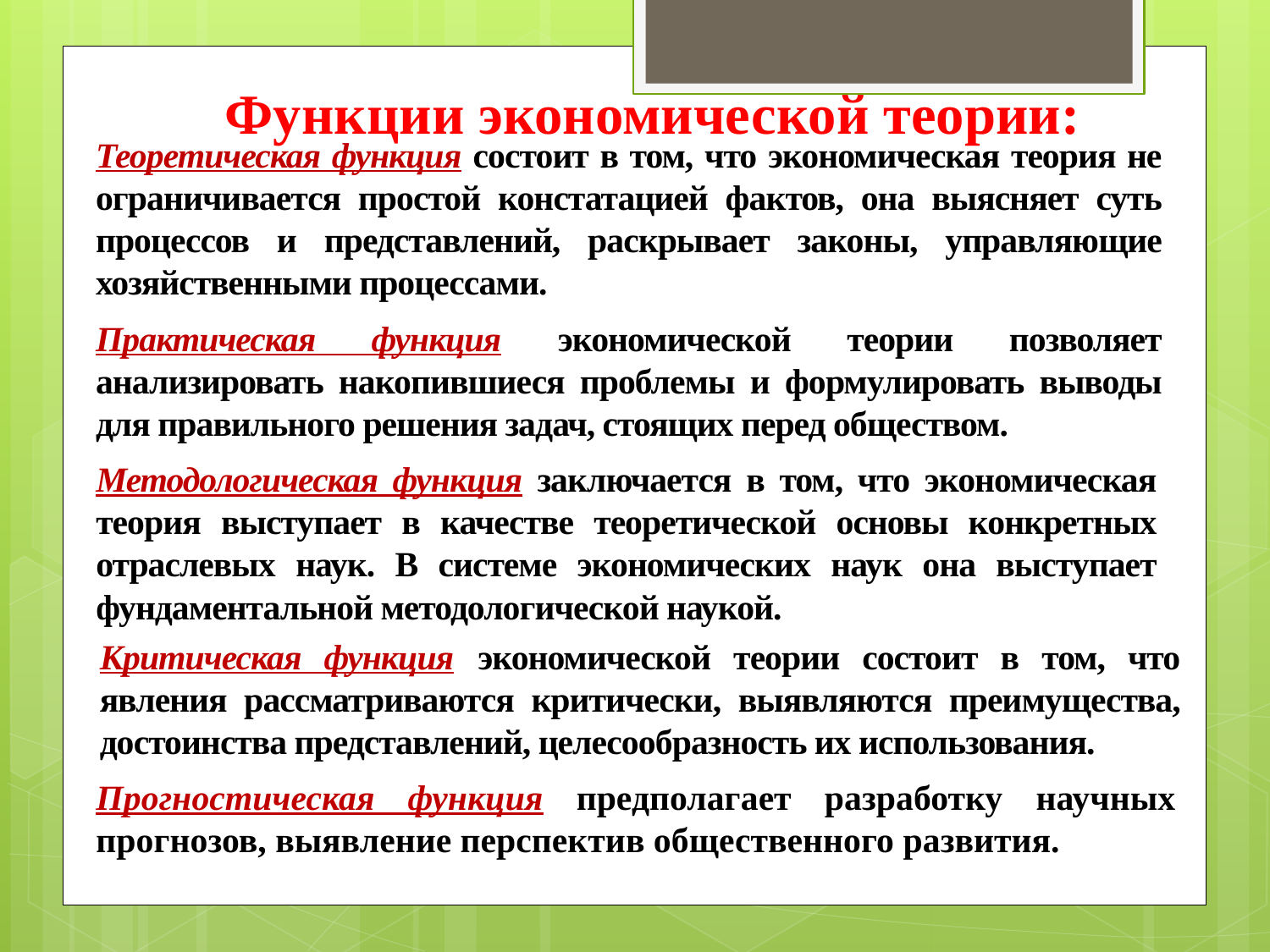

Функции экономической теории:
Теоретическая функция состоит в том, что экономическая теория не ограничивается простой констатацией фактов, она выясняет суть процессов и представлений, раскрывает законы, управляющие хозяйственными процессами.
Практическая функция экономической теории позволяет анализировать накопившиеся проблемы и формулировать выводы для правильного решения задач, стоящих перед обществом.
Методологическая функция заключается в том, что экономическая теория выступает в качестве теоретической основы конкретных отраслевых наук. В системе экономических наук она выступает фундаментальной методологической наукой.
Критическая функция экономической теории состоит в том, что явления рассматриваются критически, выявляются преимущества, достоинства представлений, целесообразность их использования.
Прогностическая функция предполагает разработку научных прогнозов, выявление перспектив общественного развития.